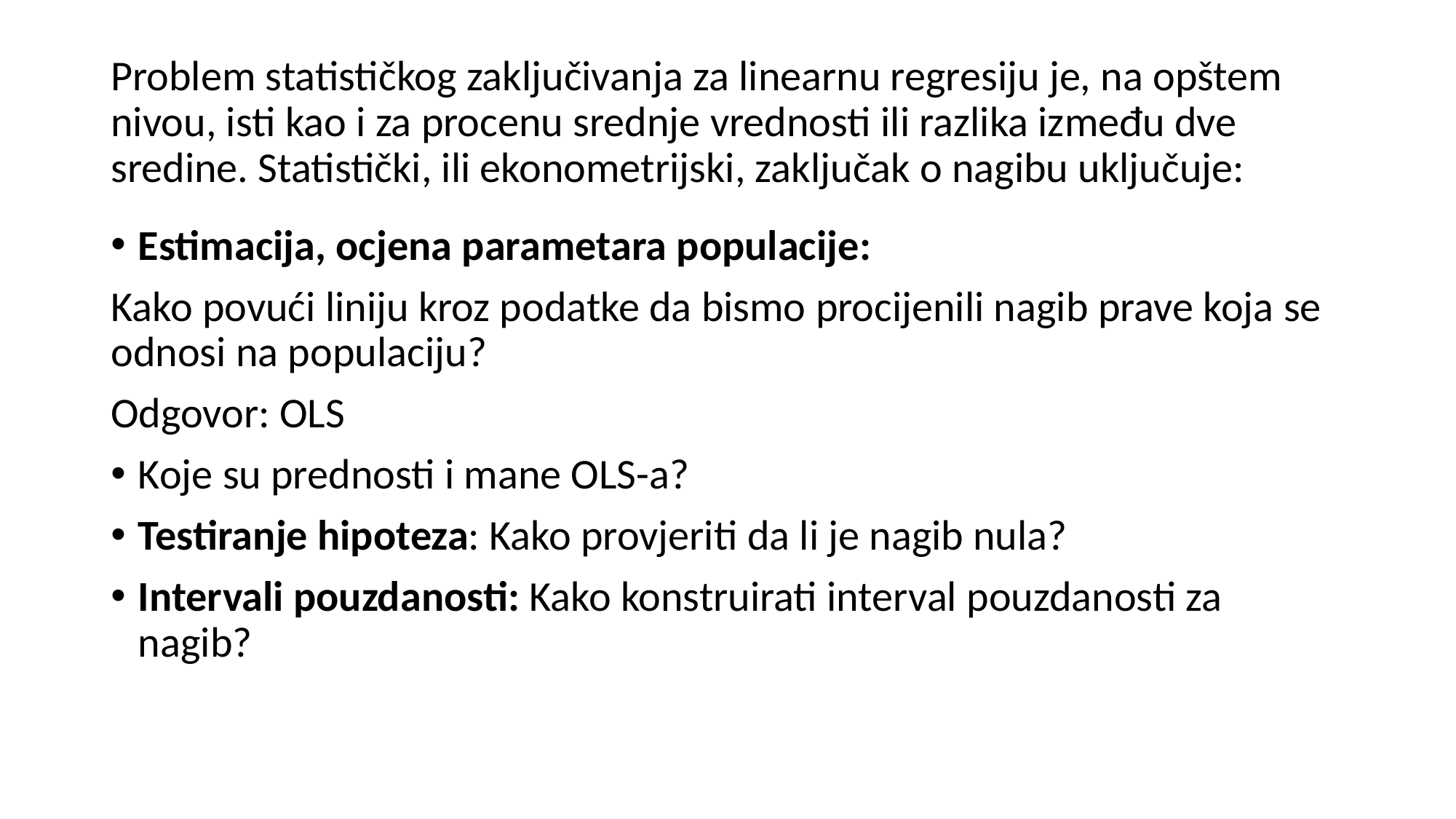

# Problem statističkog zaključivanja za linearnu regresiju je, na opštem nivou, isti kao i za procenu srednje vrednosti ili razlika između dve sredine. Statistički, ili ekonometrijski, zaključak o nagibu uključuje:
Estimacija, ocjena parametara populacije:
Kako povući liniju kroz podatke da bismo procijenili nagib prave koja se odnosi na populaciju?
Odgovor: OLS
Koje su prednosti i mane OLS-a?
Testiranje hipoteza: Kako provjeriti da li je nagib nula?
Intervali pouzdanosti: Kako konstruirati interval pouzdanosti za nagib?